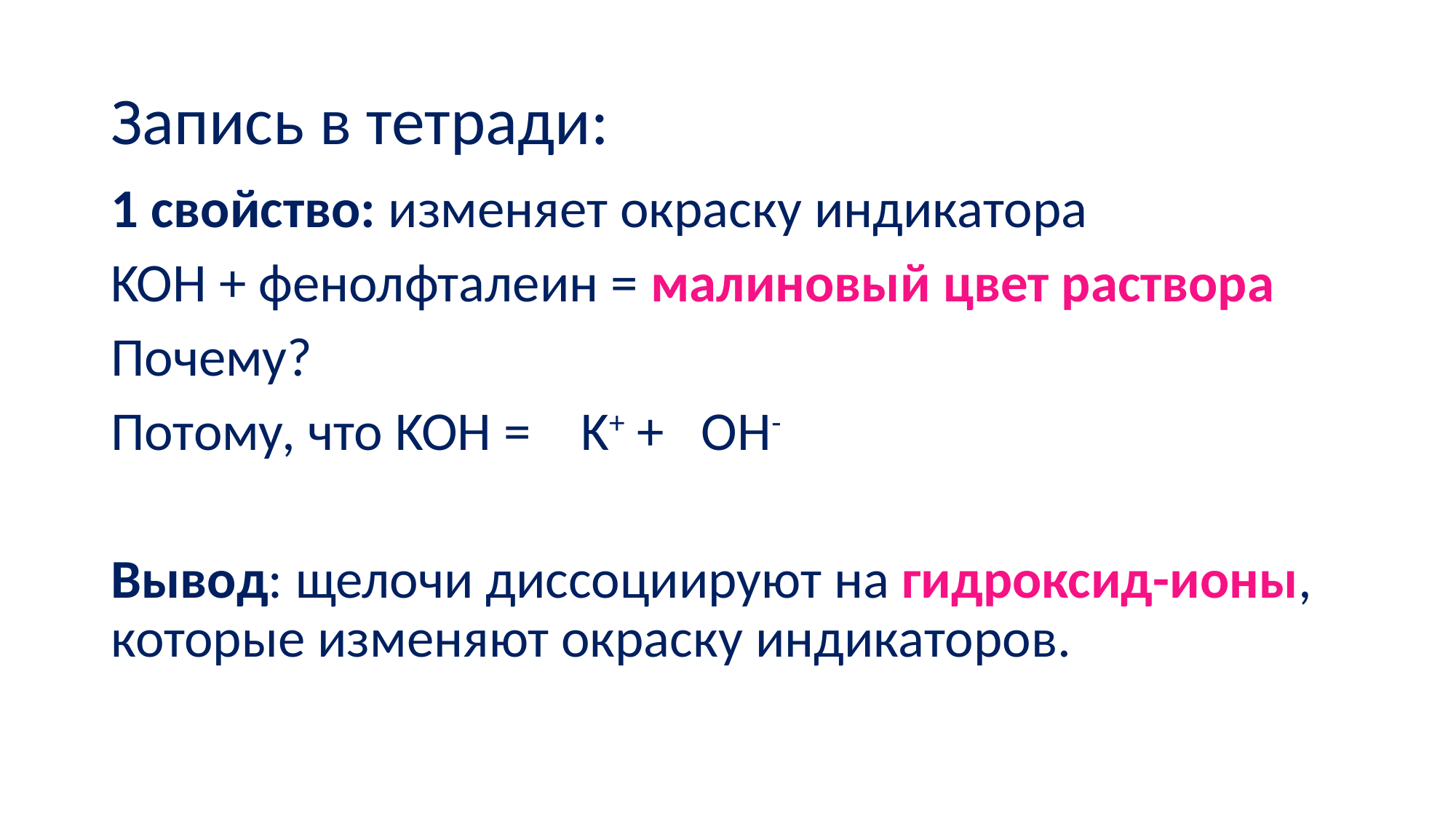

# Запись в тетради:
1 свойство: изменяет окраску индикатора
KOH + фенолфталеин = малиновый цвет раствора
Почему?
Потому, что KOH =    K+ +   OH-

Вывод: щелочи диссоциируют на гидроксид-ионы, которые изменяют окраску индикаторов.